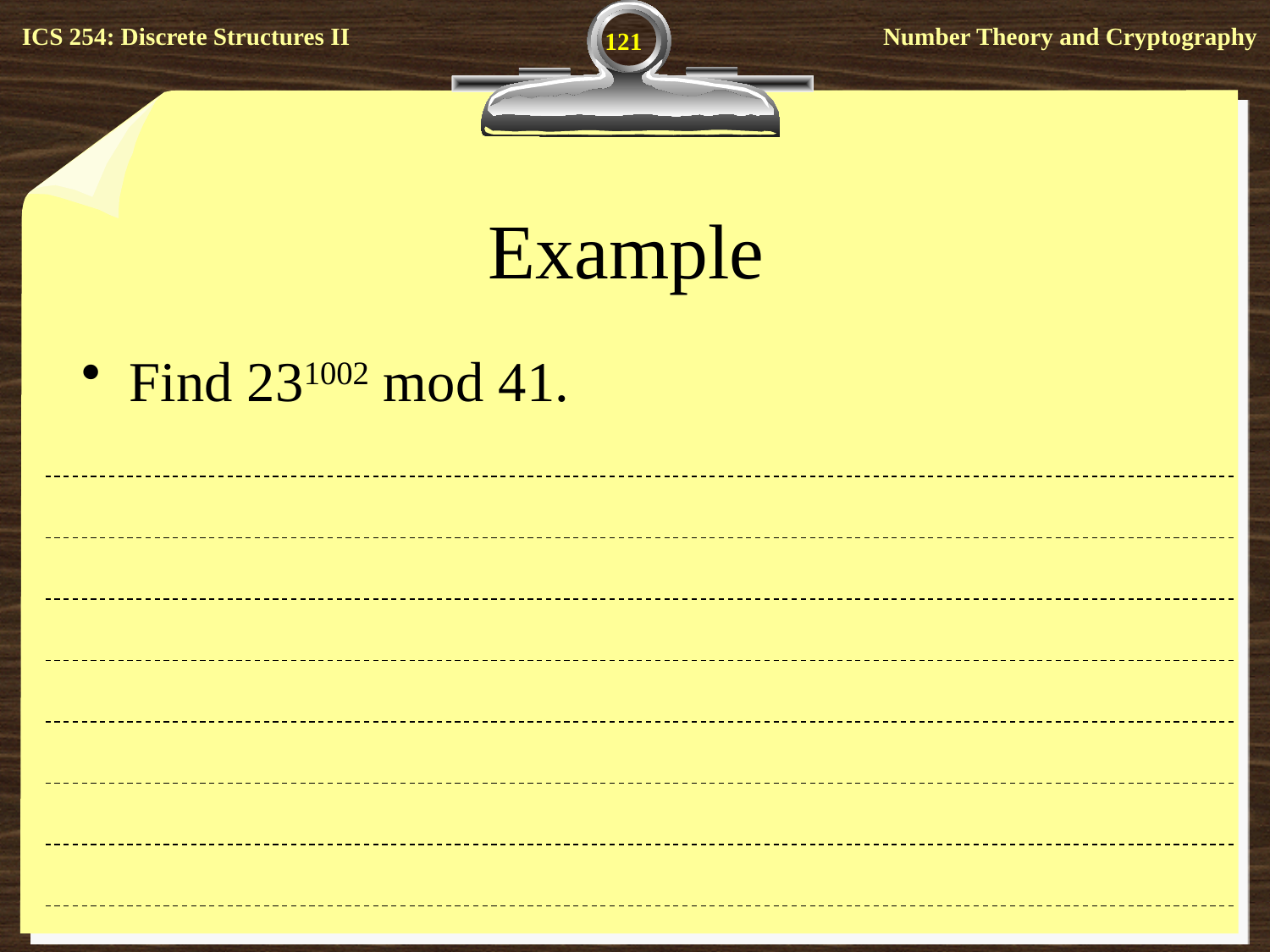

121
# Example
Find 231002 mod 41.